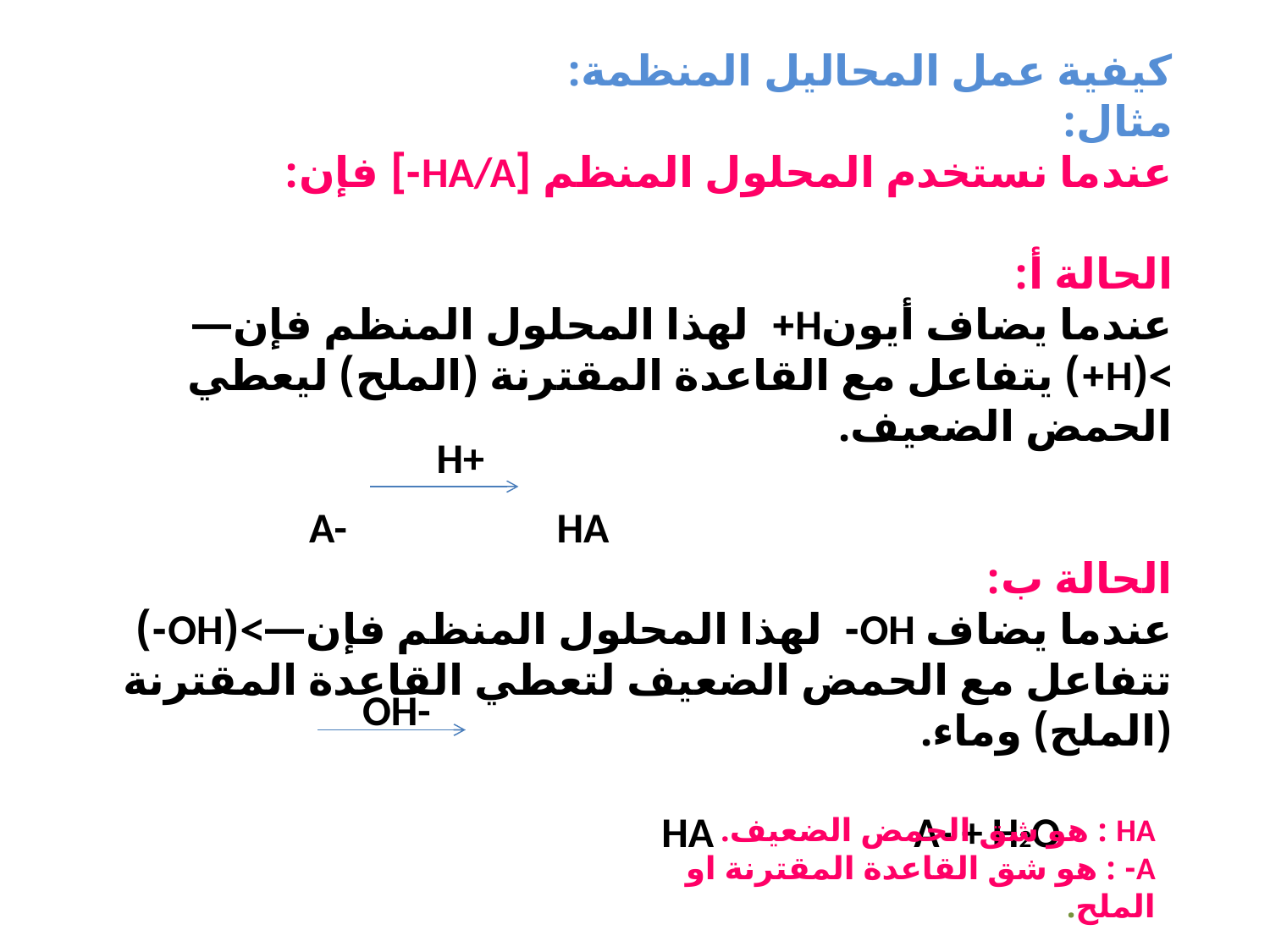

كيفية عمل المحاليل المنظمة:
مثال:
عندما نستخدم المحلول المنظم [HA/A-] فإن:

الحالة أ:
عندما يضاف أيونH+  لهذا المحلول المنظم فإن—>(H+) يتفاعل مع القاعدة المقترنة (الملح) ليعطي الحمض الضعيف.

                               A-                      HA
الحالة ب:
عندما يضاف OH-  لهذا المحلول المنظم فإن—>(OH-) تتفاعل مع الحمض الضعيف لتعطي القاعدة المقترنة (الملح) وماء.

HA                     A- + H2O

H+
OH-
HA : هو شق الحمض الضعيف.
A- : هو شق القاعدة المقترنة او الملح.